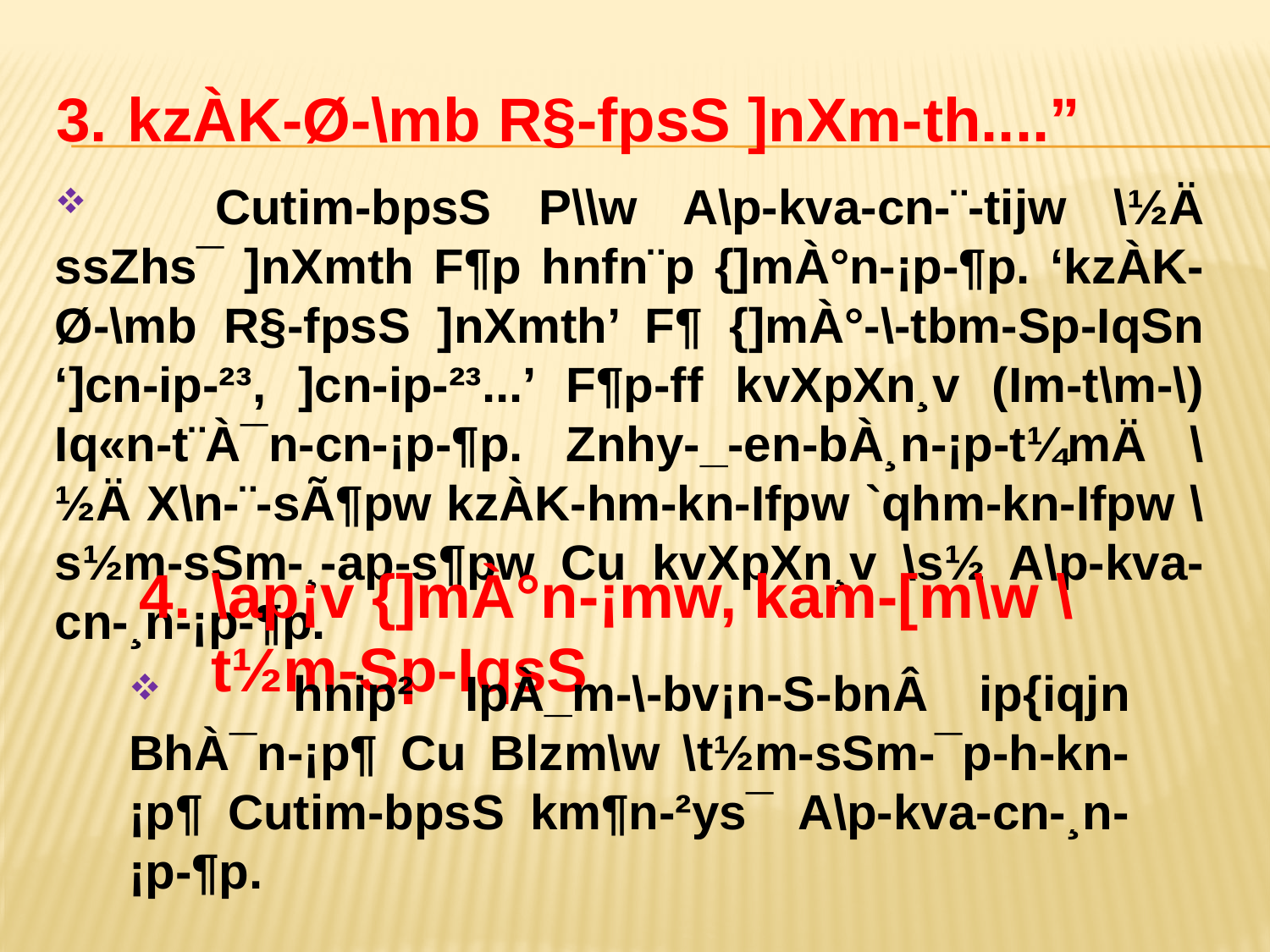

kzÀK-Ø-\mb R§-fpsS ]nXm-th....”
 	Cutim-bpsS P\\w A\p-kva-cn-¨-tijw \½Ä ssZhs¯ ]nXmth F¶p hnfn¨p {]mÀ°n-¡p-¶p. ‘kzÀK-Ø-\mb R§-fpsS ]nXmth’ F¶ {]mÀ°-\-tbm-Sp-IqSn ‘]cn-ip-²³, ]cn-ip-²³...’ F¶p-ff kvXpXn¸v (Im-t\m-\) Iq«n-t¨À¯n-cn-¡p-¶p. Znhy-_-en-bÀ¸n-¡p-t¼mÄ \½Ä X\n-¨-sÃ¶pw kzÀK-hm-kn-Ifpw `qhm-kn-Ifpw \s½m-sSm-¸-ap-s­¶pw Cu kvXpXn¸v \s½ A\p-kva-cn-¸n-¡p-¶p.
\ap¡v {]mÀ°n-¡mw, kam-[m\w \t½m-Sp-IqsS
 	hnip² IpÀ_m-\-bv¡n-S-bnÂ ip{iqjn BhÀ¯n-¡p¶ Cu Blzm\w \t½m-sSm-¯p-h-kn-¡p¶ Cutim-bpsS km¶n-²ys¯ A\p-kva-cn-¸n-¡p-¶p.